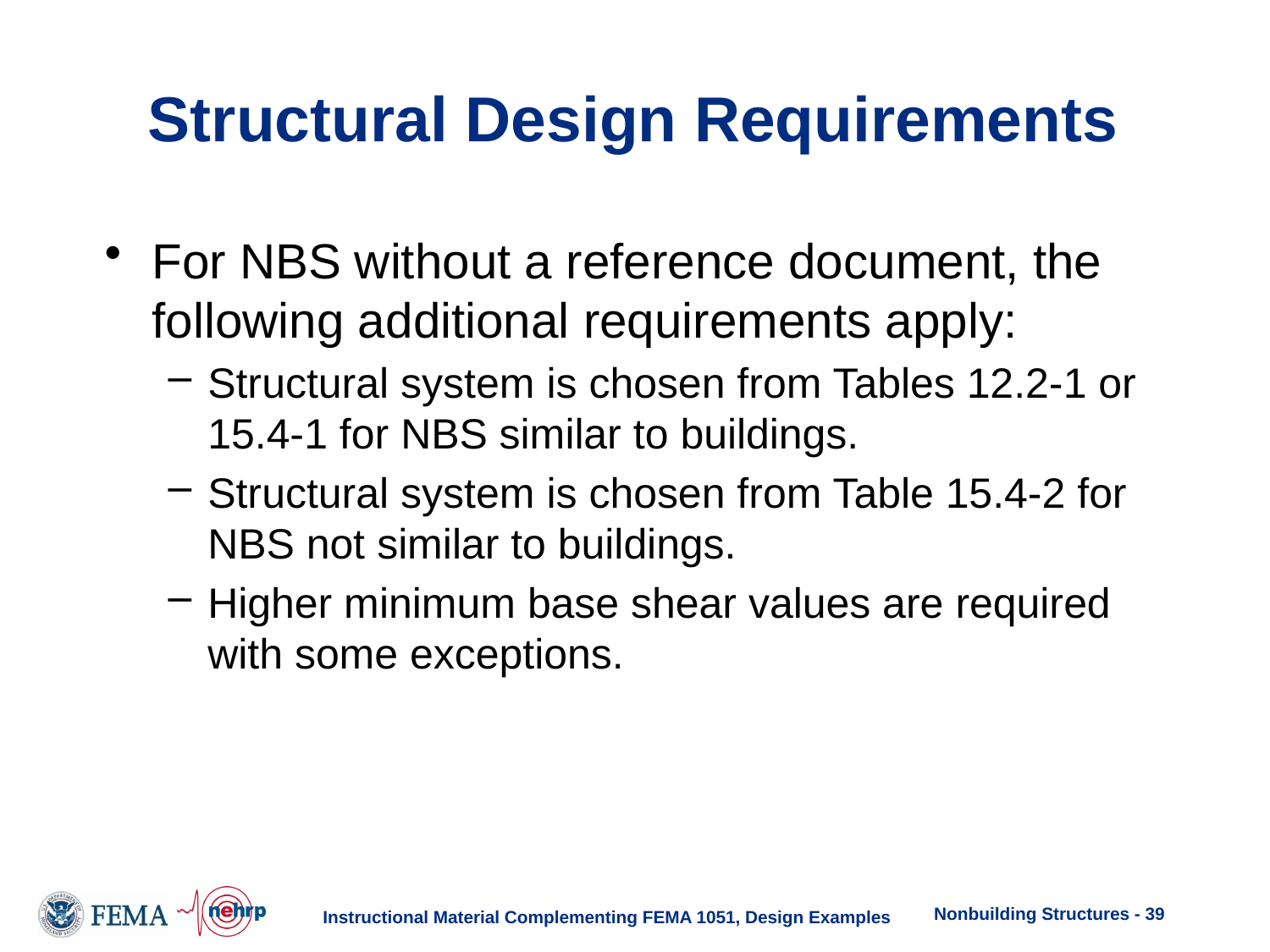

# Structural Design Requirements
For NBS without a reference document, the following additional requirements apply:
Structural system is chosen from Tables 12.2-1 or 15.4-1 for NBS similar to buildings.
Structural system is chosen from Table 15.4-2 for NBS not similar to buildings.
Higher minimum base shear values are required with some exceptions.

Nonbuilding Structures - 39
Instructional Material Complementing FEMA 1051, Design Examples